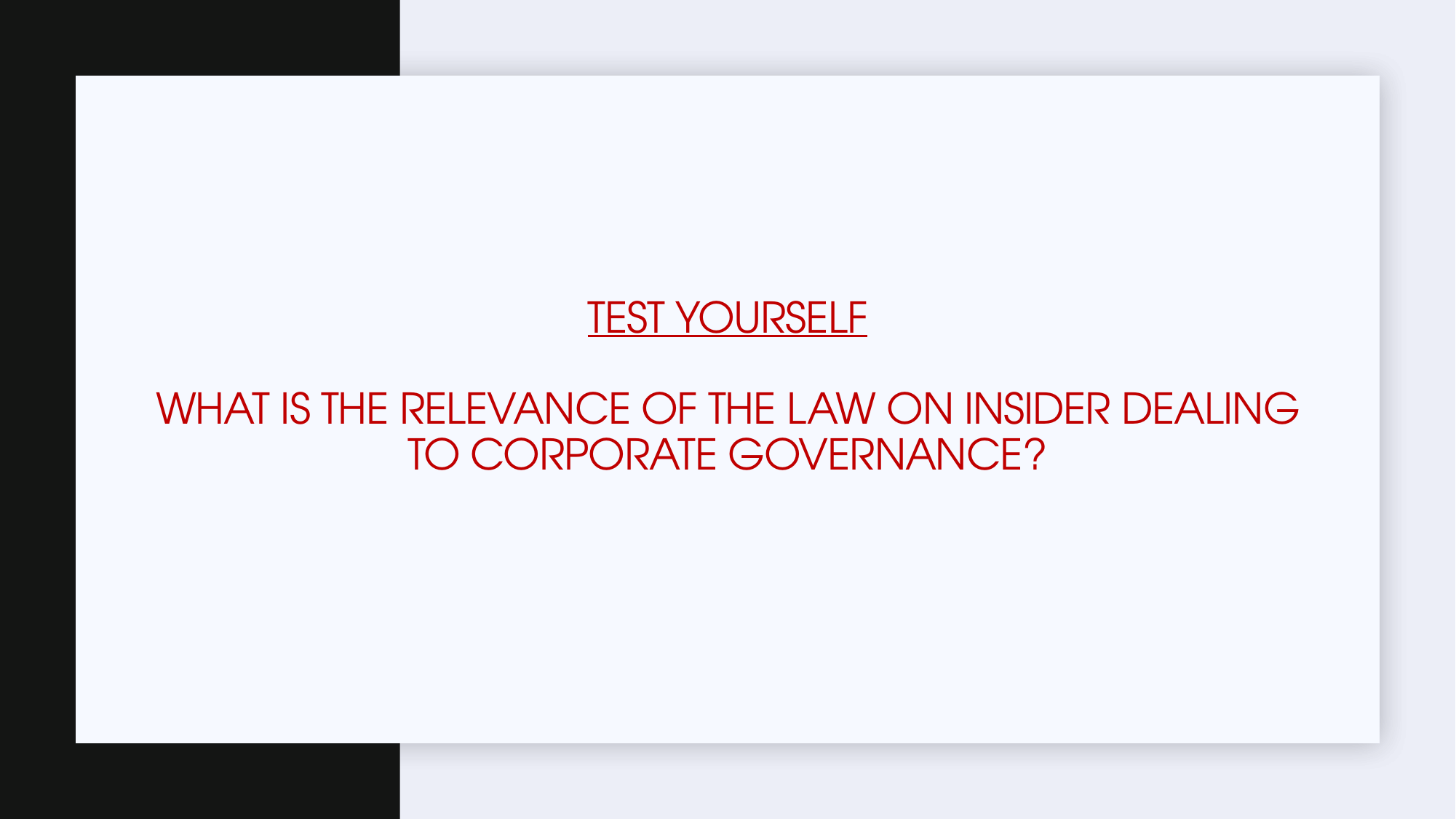

# TEST yourself What is the relevance of the law on insider dealing to corporate governance?